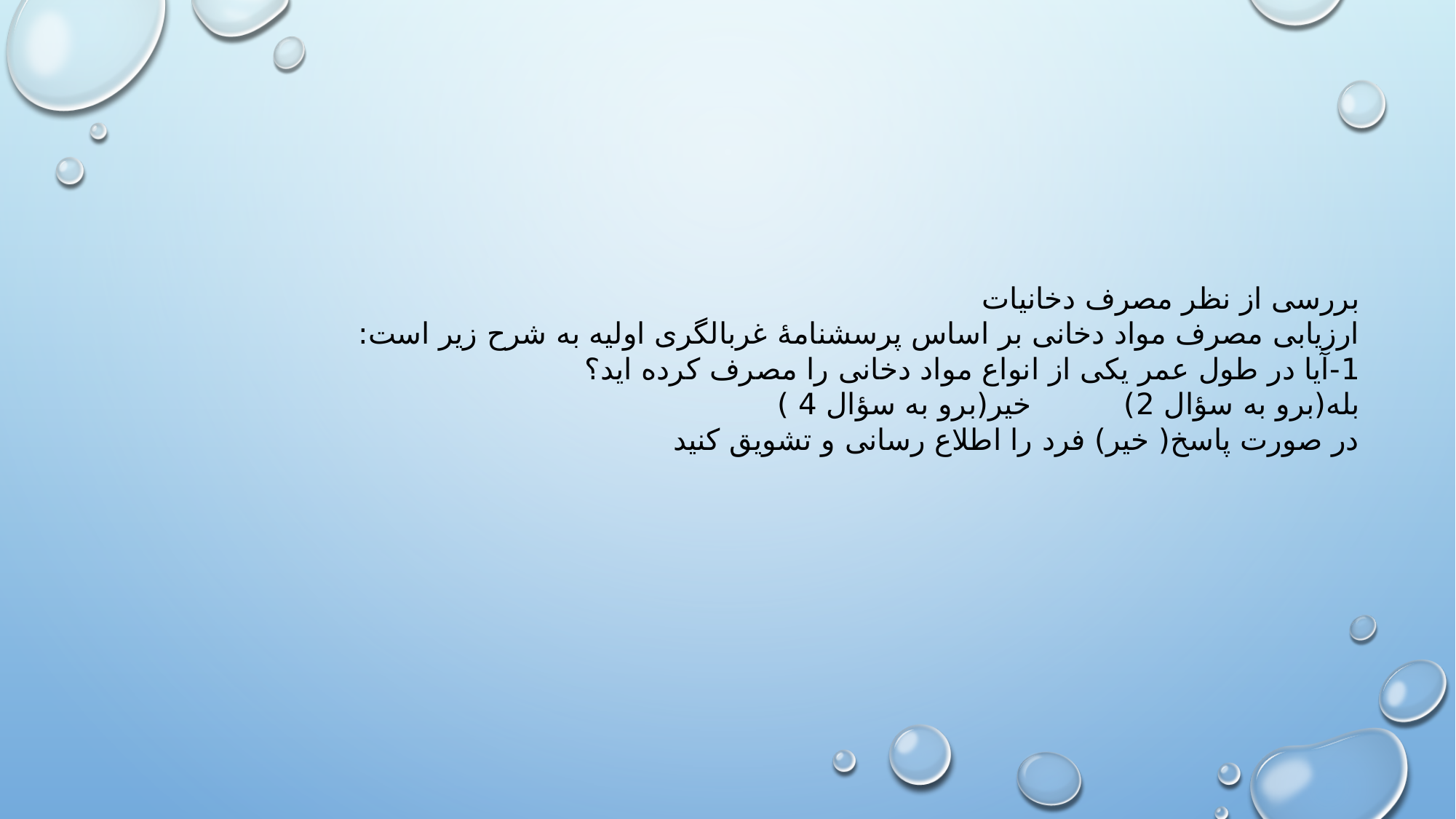

# بررسی از نظر مصرف دخانیات ارزیابی مصرف مواد دخانی بر اساس پرسشنامۀ غربالگری اولیه به شرح زیر است: 1-آیا در طول عمر یکی از انواع مواد دخانی را مصرف کرده اید؟ بله(برو به سؤال 2)          خیر(برو به سؤال 4 ) در صورت پاسخ( خیر) فرد را اطلاع رسانی و تشویق کنید